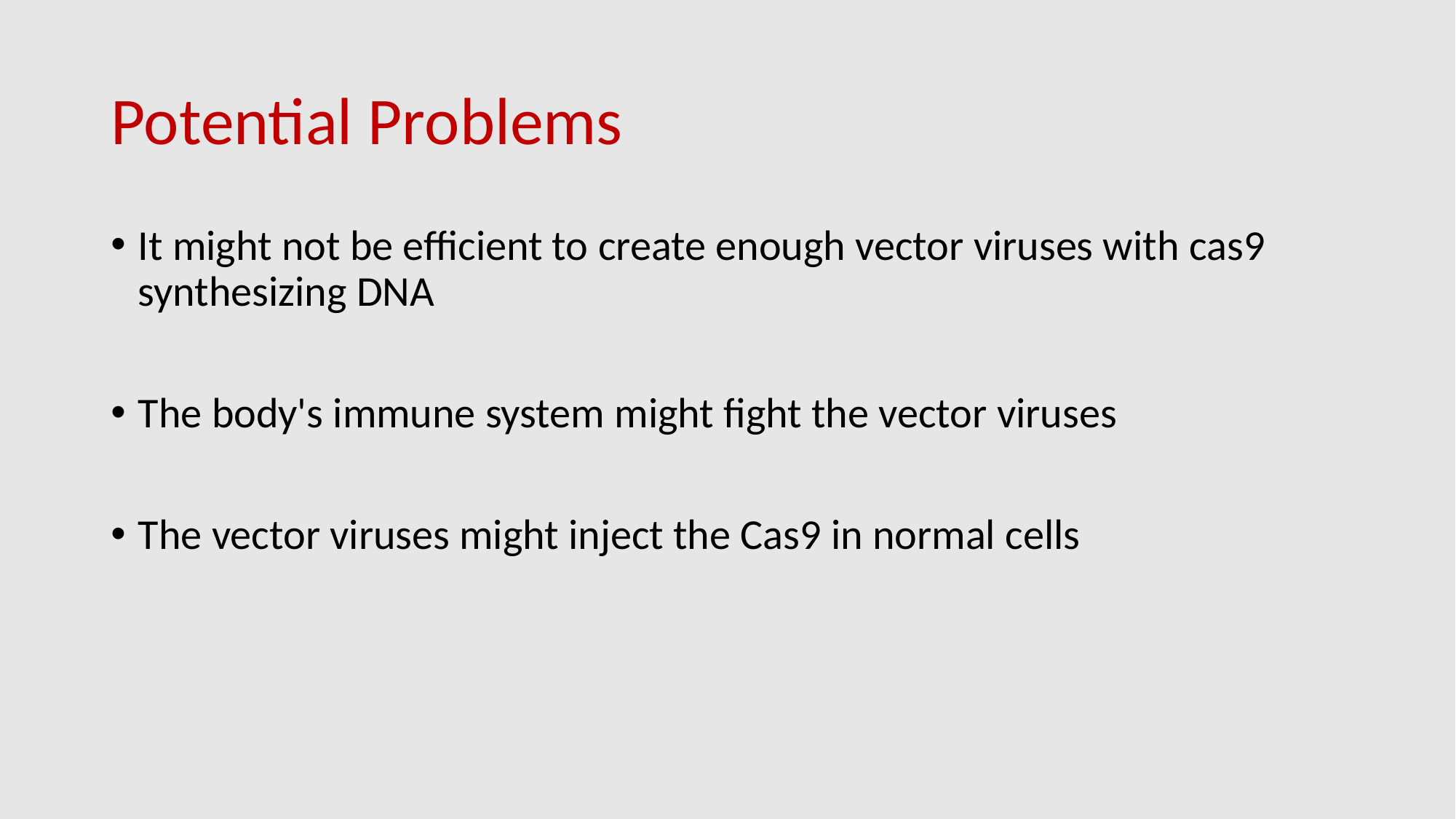

# Potential Problems
It might not be efficient to create enough vector viruses with cas9 synthesizing DNA

The body's immune system might fight the vector viruses

The vector viruses might inject the Cas9 in normal cells